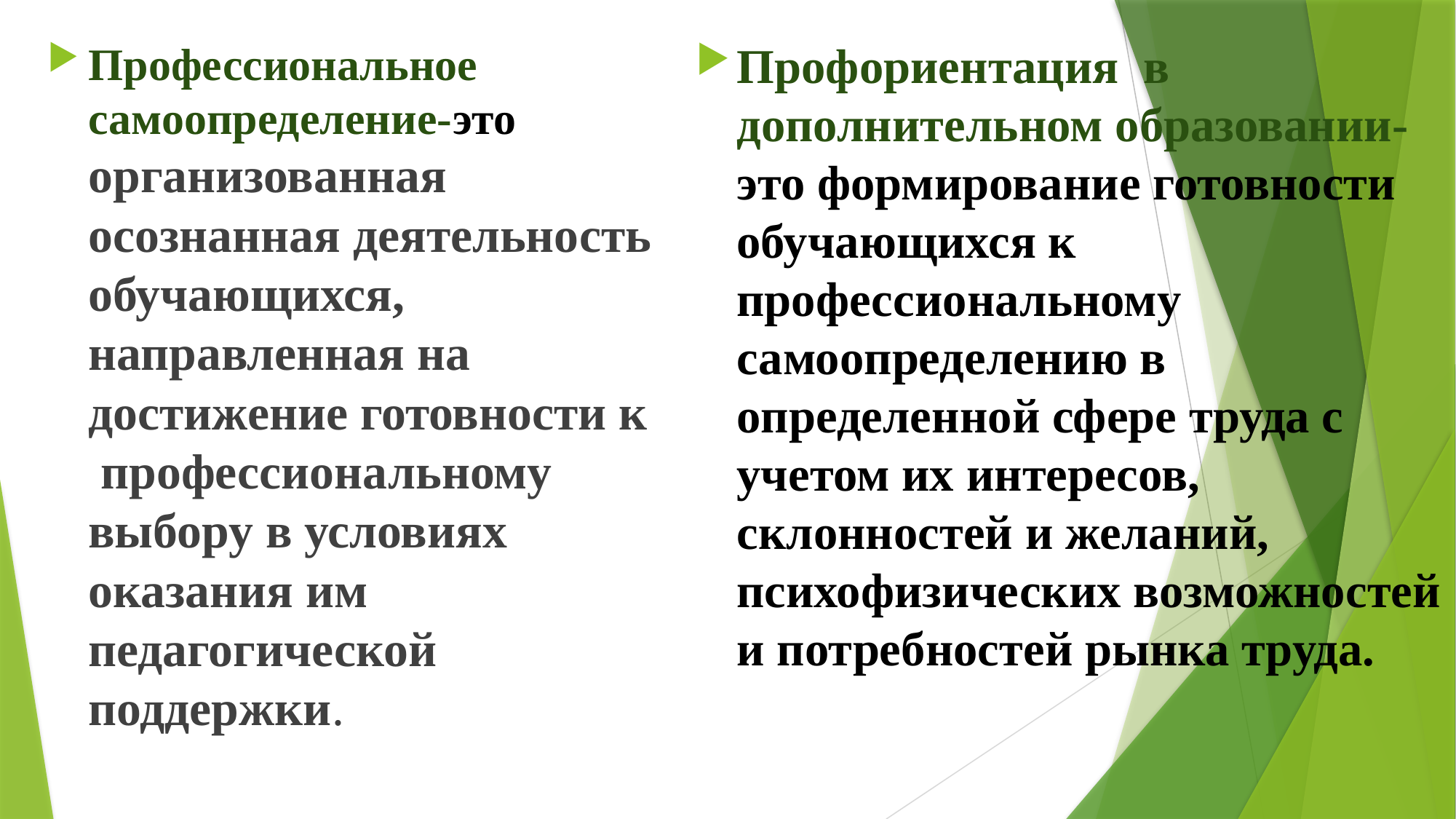

Профориентация  в дополнительном образовании-это формирование готовности обучающихся к профессиональному самоопределению в определенной сфере труда с учетом их интересов, склонностей и желаний, психофизических возможностей и потребностей рынка труда.
Профессиональное самоопределение-это организованная осознанная деятельность обучающихся, направленная на достижение готовности к  профессиональному выбору в условиях оказания им педагогической поддержки.